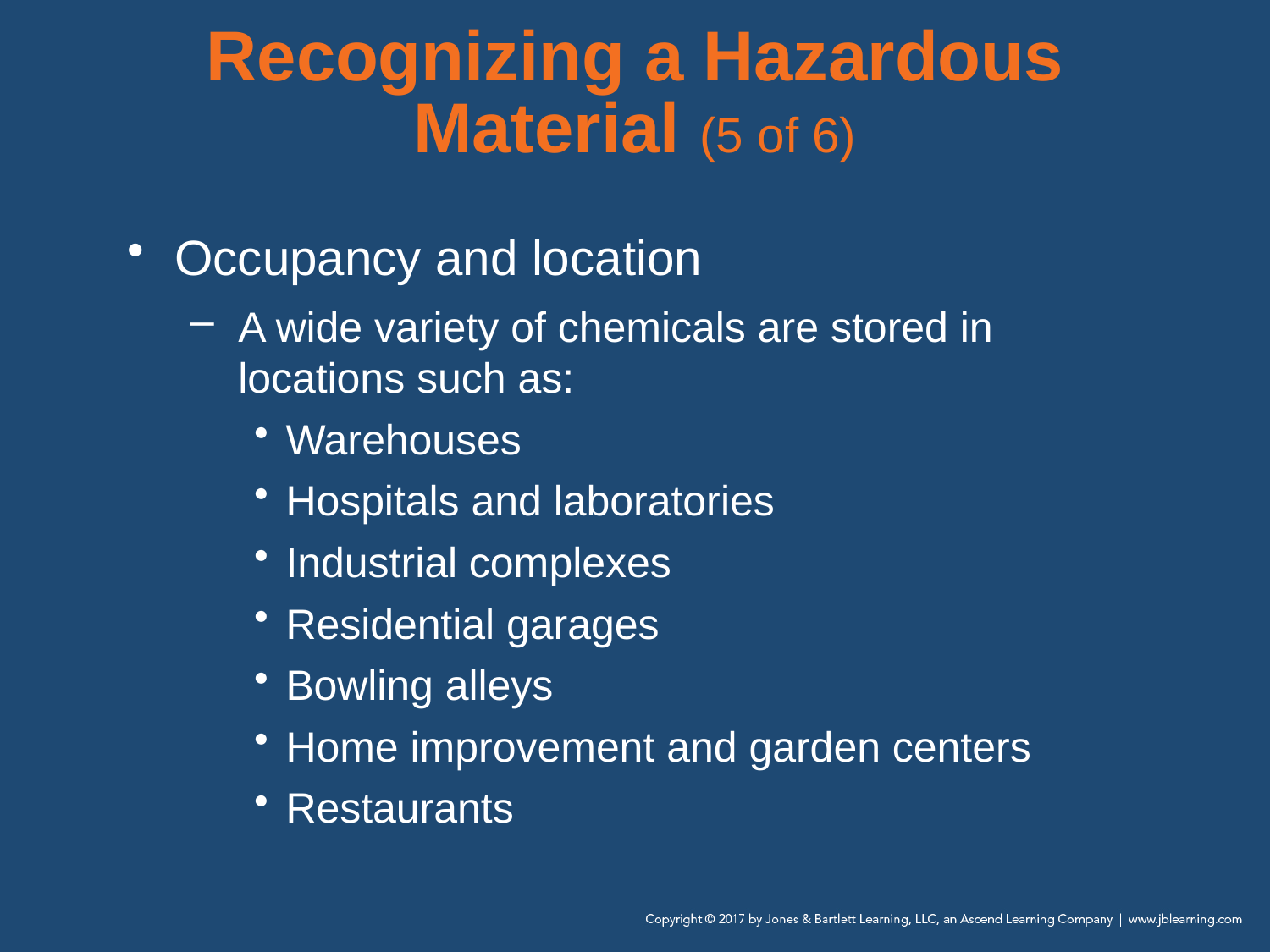

# Recognizing a Hazardous Material (5 of 6)
Occupancy and location
A wide variety of chemicals are stored in locations such as:
Warehouses
Hospitals and laboratories
Industrial complexes
Residential garages
Bowling alleys
Home improvement and garden centers
Restaurants